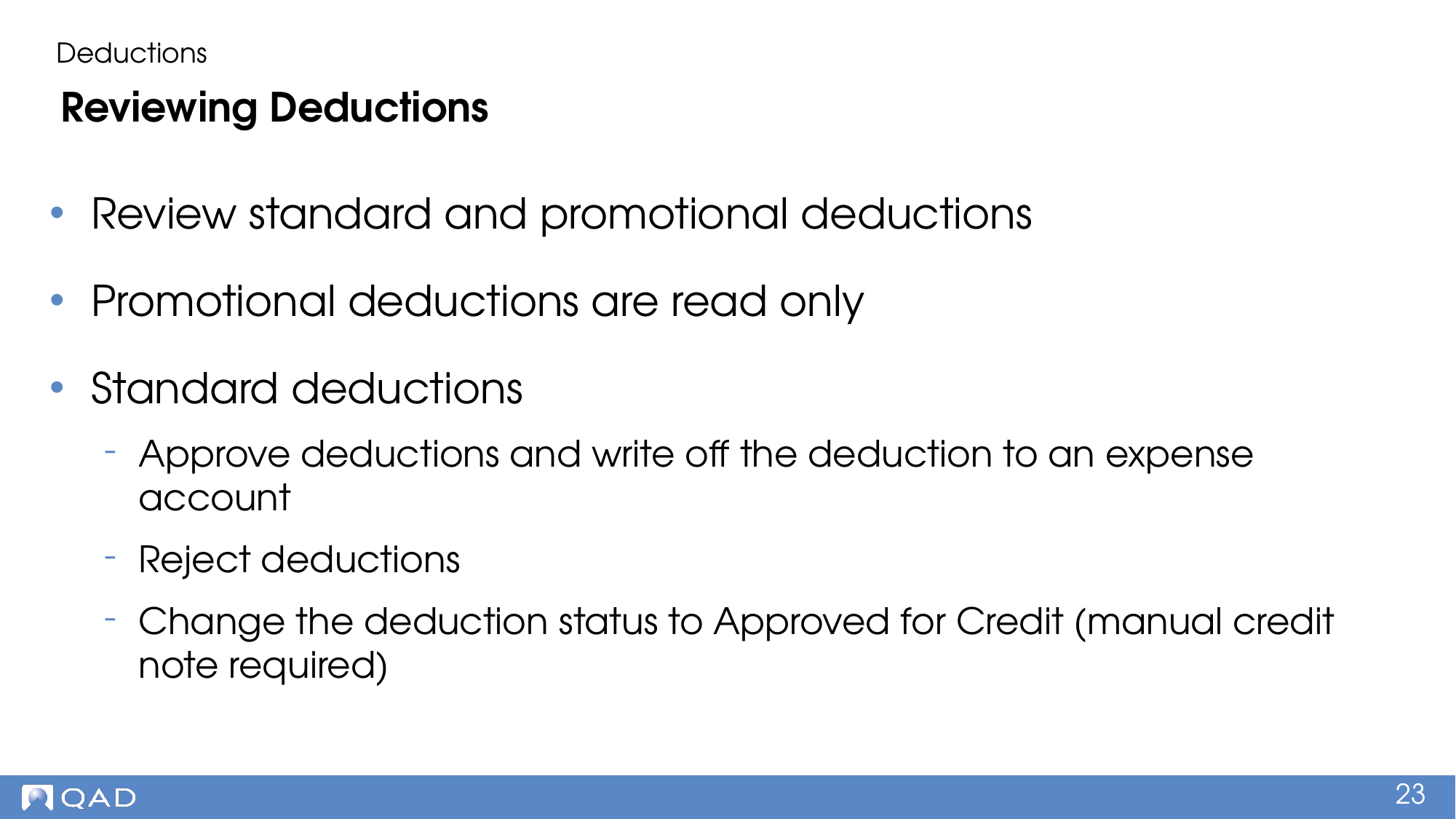

Deductions
# Reviewing Deductions
Review standard and promotional deductions
Promotional deductions are read only
Standard deductions
Approve deductions and write off the deduction to an expense account
Reject deductions
Change the deduction status to Approved for Credit (manual credit note required)

23